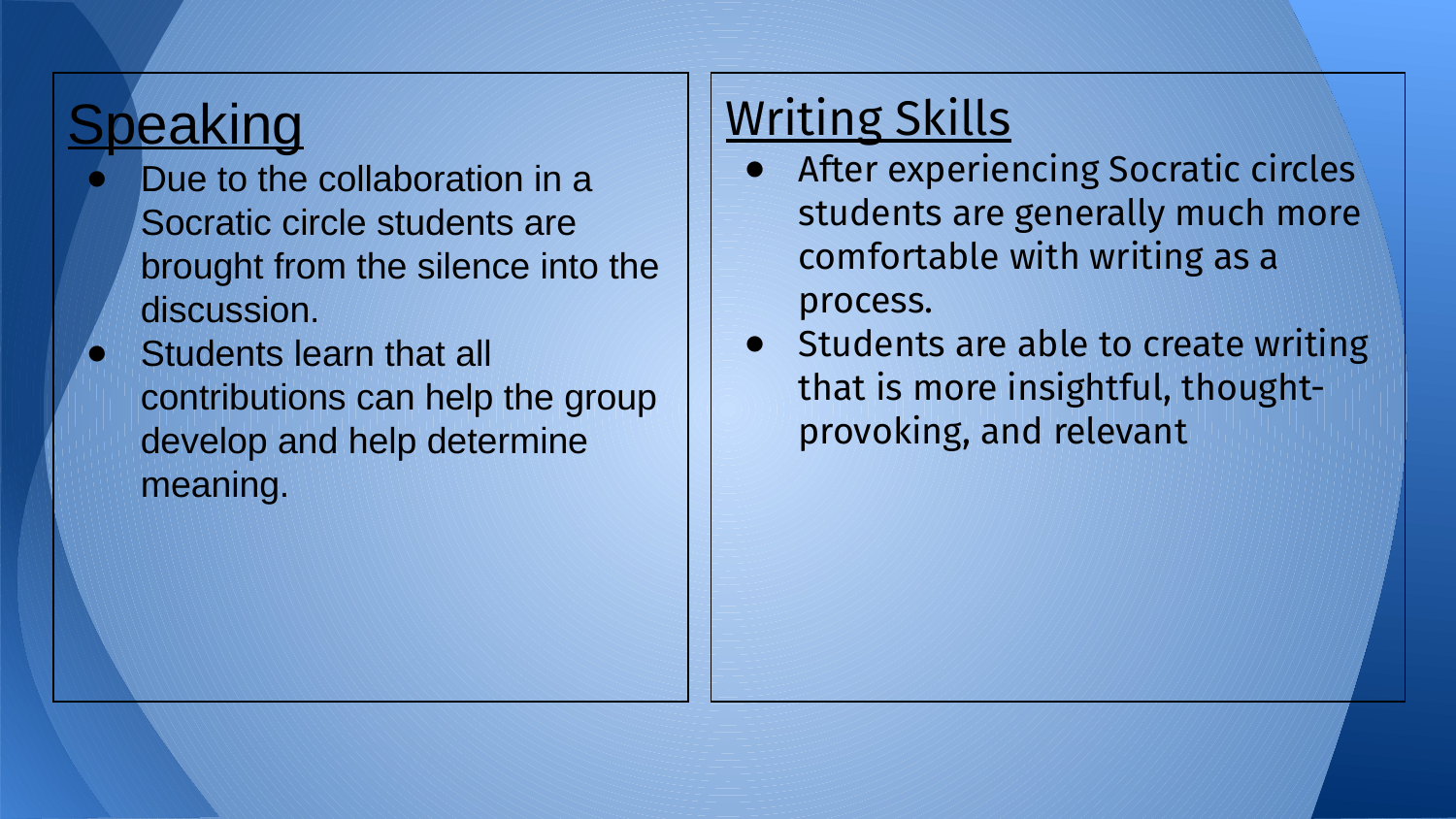

Speaking
Due to the collaboration in a Socratic circle students are brought from the silence into the discussion.
Students learn that all contributions can help the group develop and help determine meaning.
Writing Skills
After experiencing Socratic circles students are generally much more comfortable with writing as a process.
Students are able to create writing that is more insightful, thought-provoking, and relevant